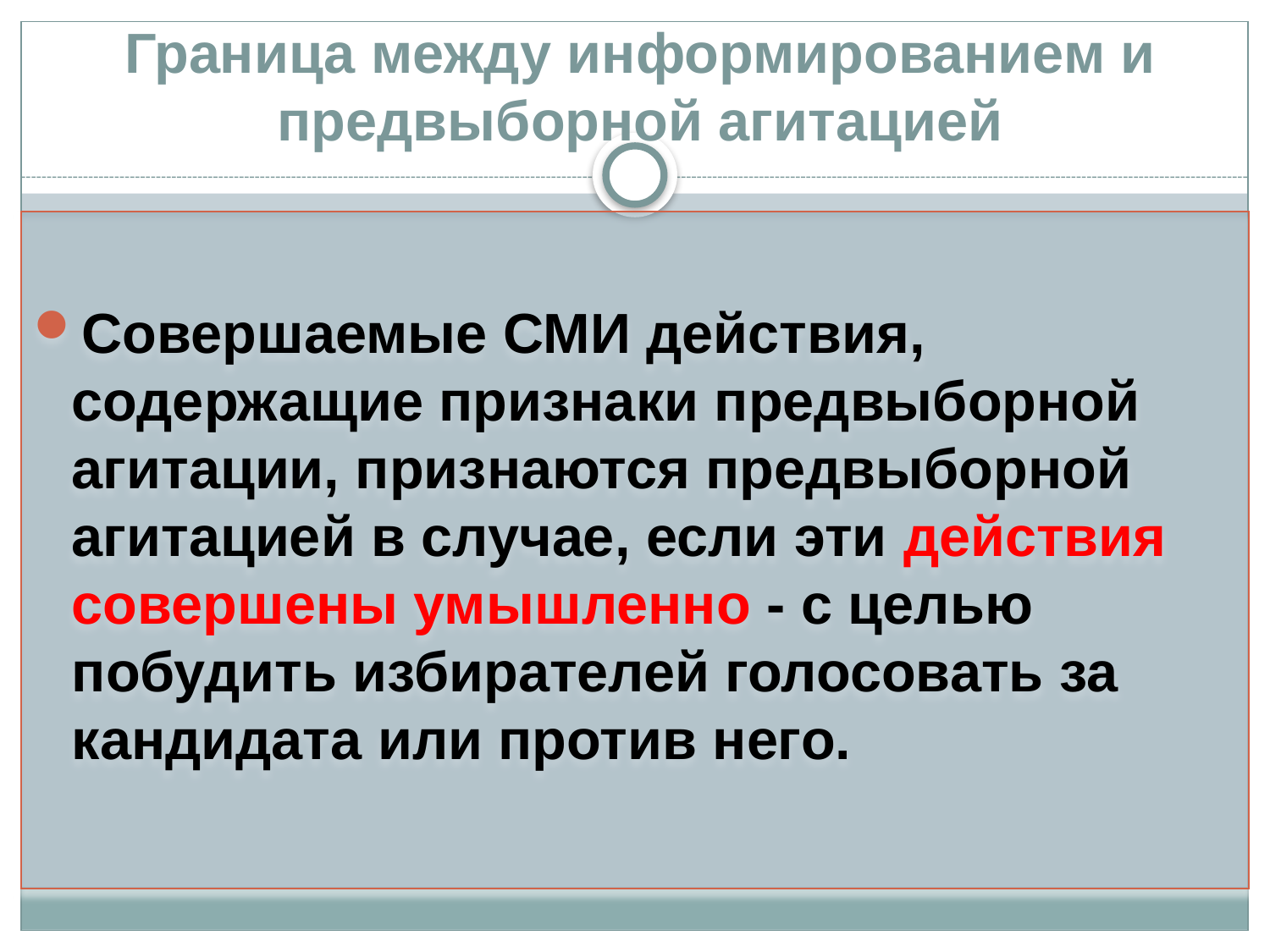

# Граница между информированием и предвыборной агитацией

Совершаемые СМИ действия, содержащие признаки предвыборной агитации, признаются предвыборной агитацией в случае, если эти действия совершены умышленно - с целью побудить избирателей голосовать за кандидата или против него.